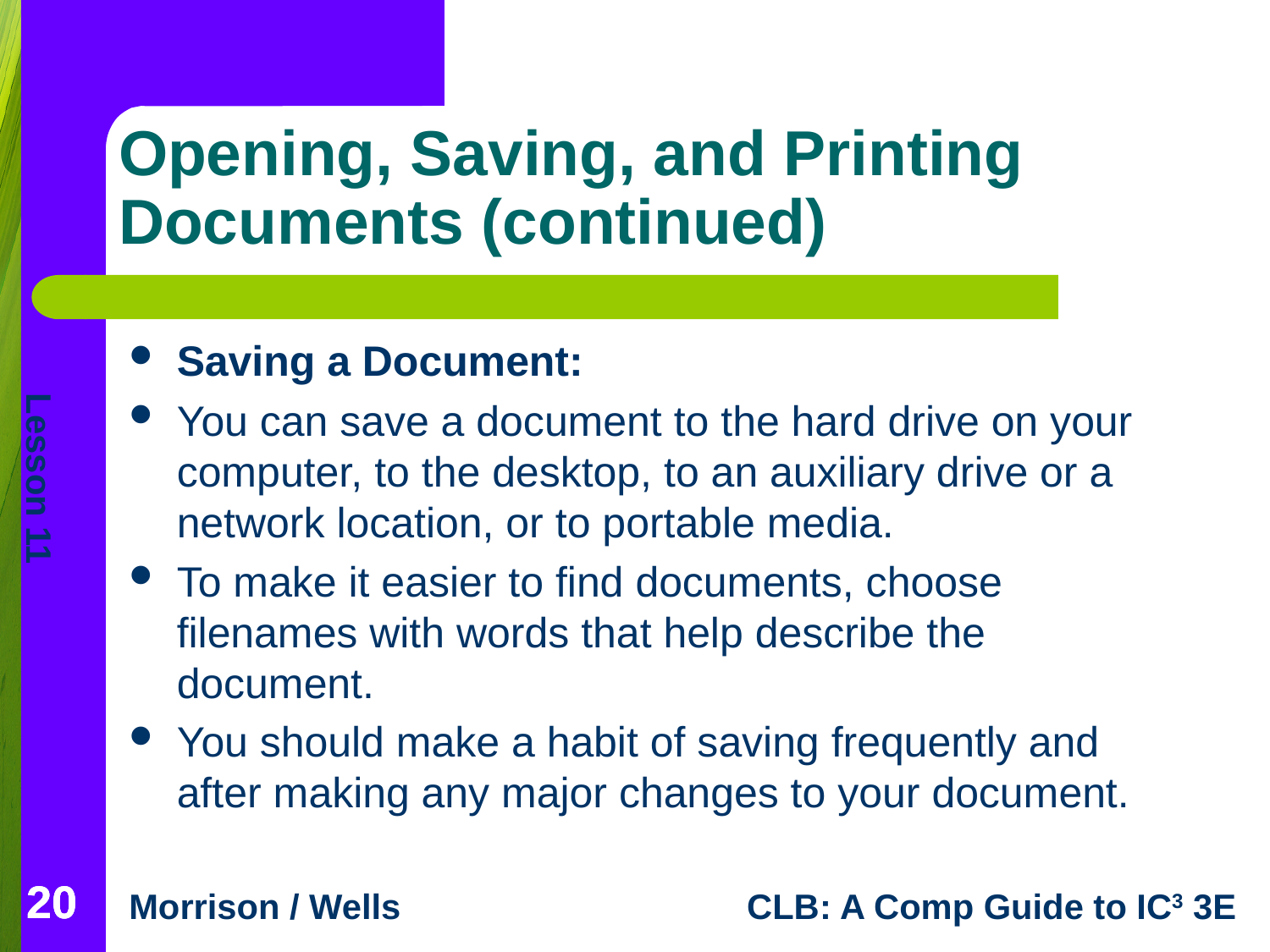

# Opening, Saving, and Printing Documents (continued)
Saving a Document:
You can save a document to the hard drive on your computer, to the desktop, to an auxiliary drive or a network location, or to portable media.
To make it easier to find documents, choose filenames with words that help describe the document.
You should make a habit of saving frequently and after making any major changes to your document.
20
20
20